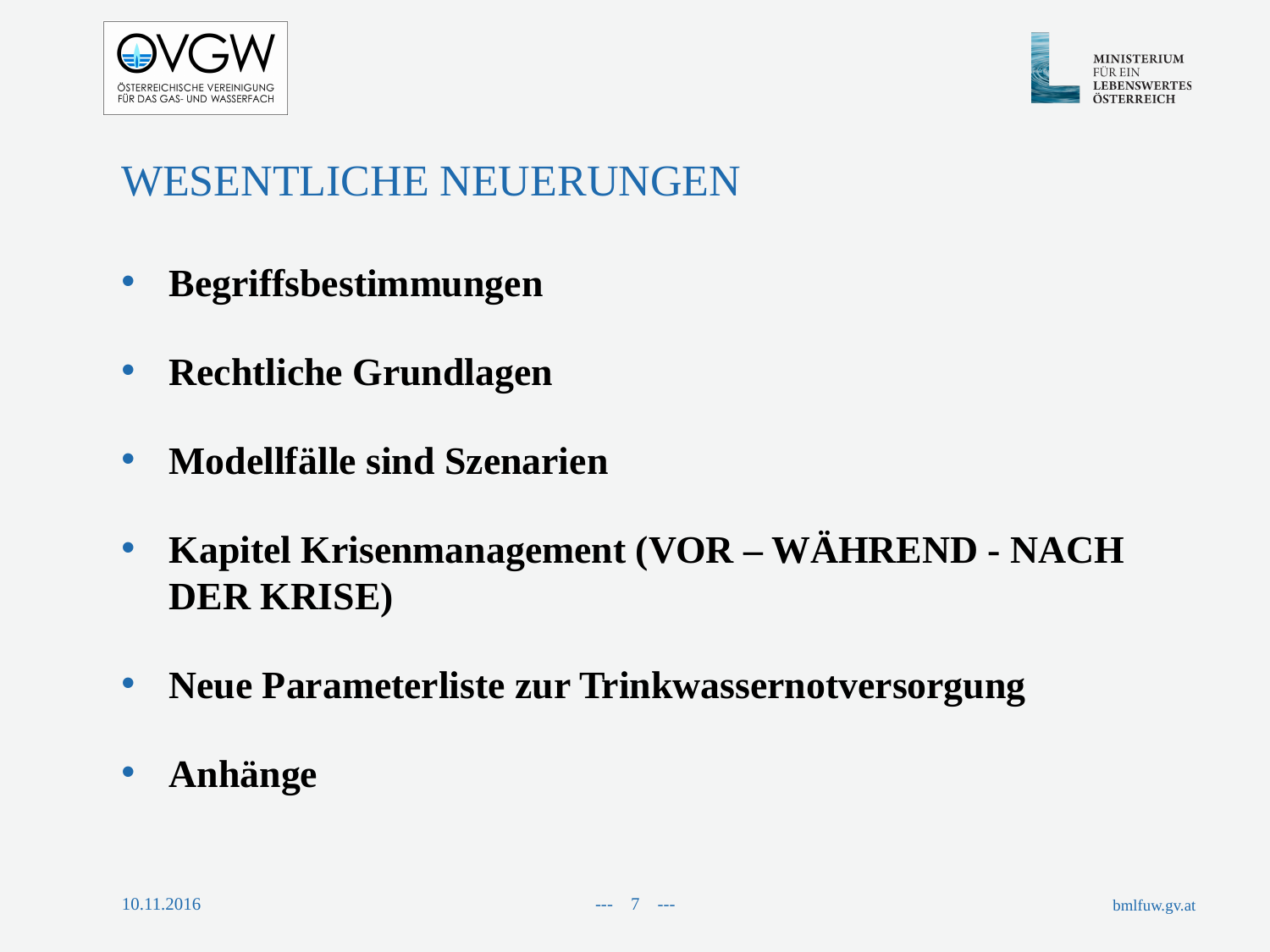

Wesentliche Neuerungen
Begriffsbestimmungen

Rechtliche Grundlagen

Modellfälle sind Szenarien

Kapitel Krisenmanagement (VOR – WÄHREND - NACH DER KRISE)

Neue Parameterliste zur Trinkwassernotversorgung

Anhänge